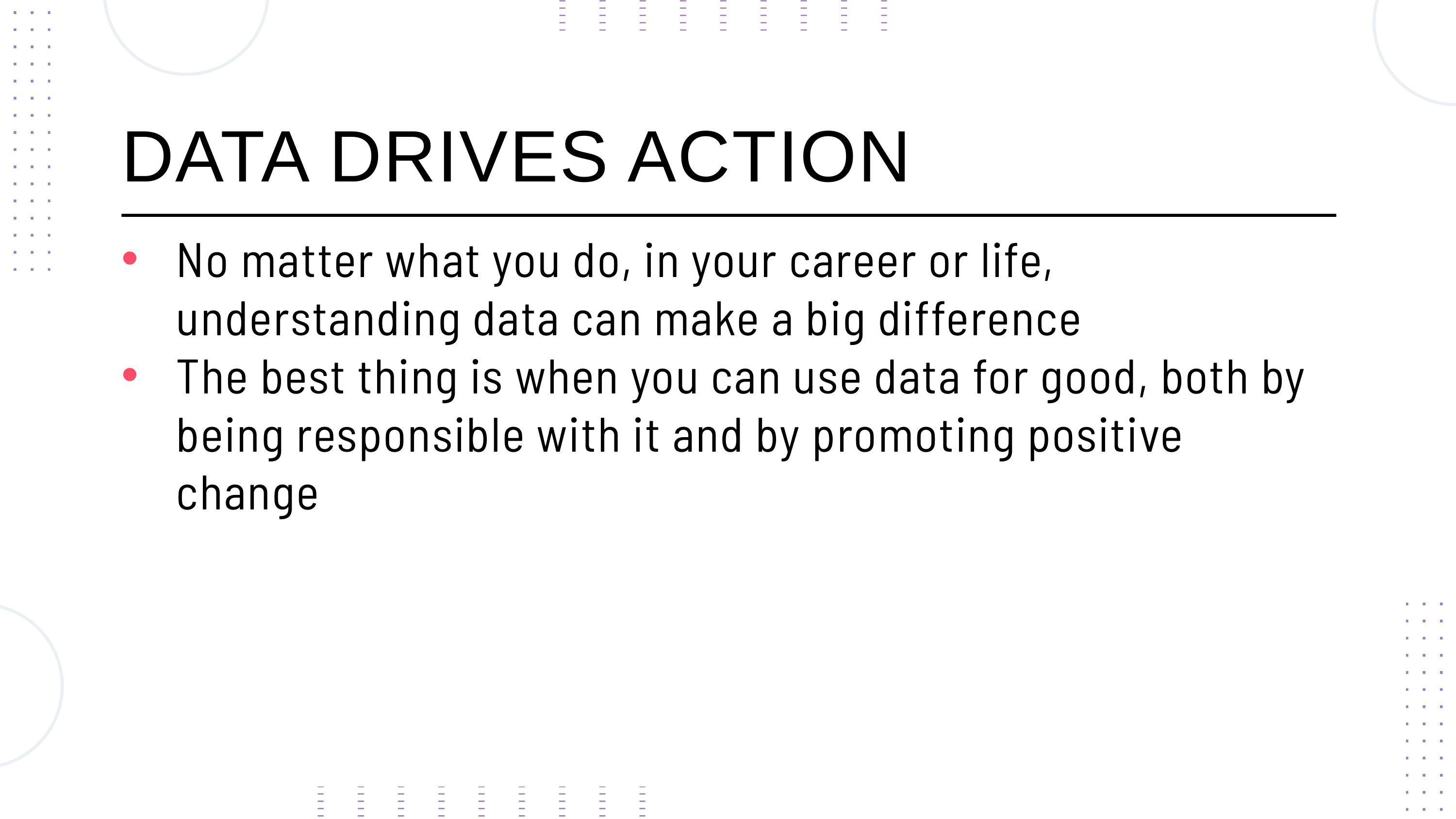

DATA DRIVES ACTION

No matter what you do, in your career or life, understanding data can make a big difference
The best thing is when you can use data for good, both by being responsible with it and by promoting positive change